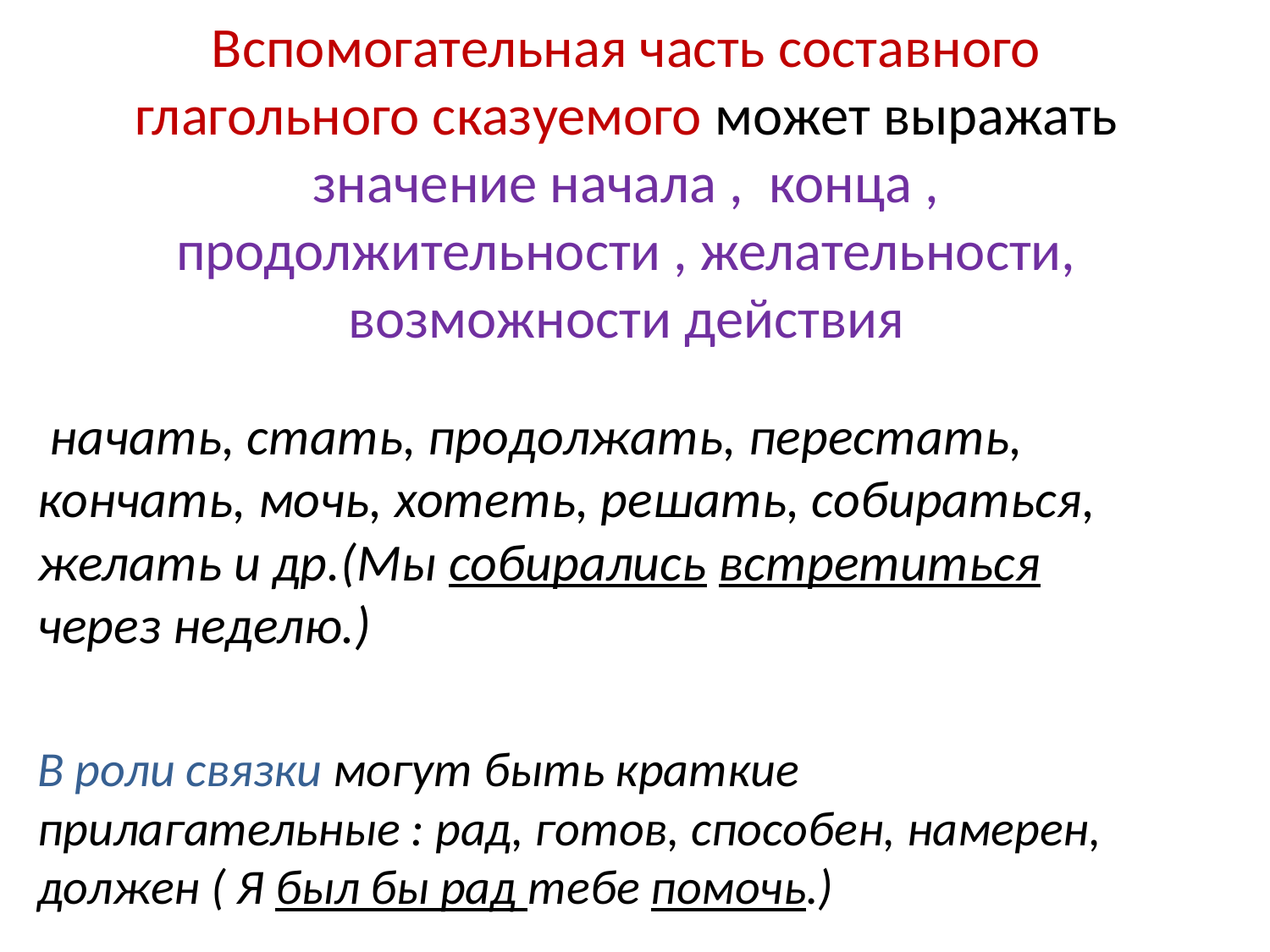

# Вспомогательная часть составного глагольного сказуемого может выражать значение начала ,  конца , продолжительности , желательности, возможности действия
 начать, стать, продолжать, перестать, кончать, мочь, хотеть, решать, собираться, желать и др.(Мы собирались встретиться через неделю.)

В роли связки могут быть краткие прилагательные : рад, готов, способен, намерен, должен ( Я был бы рад тебе помочь.)